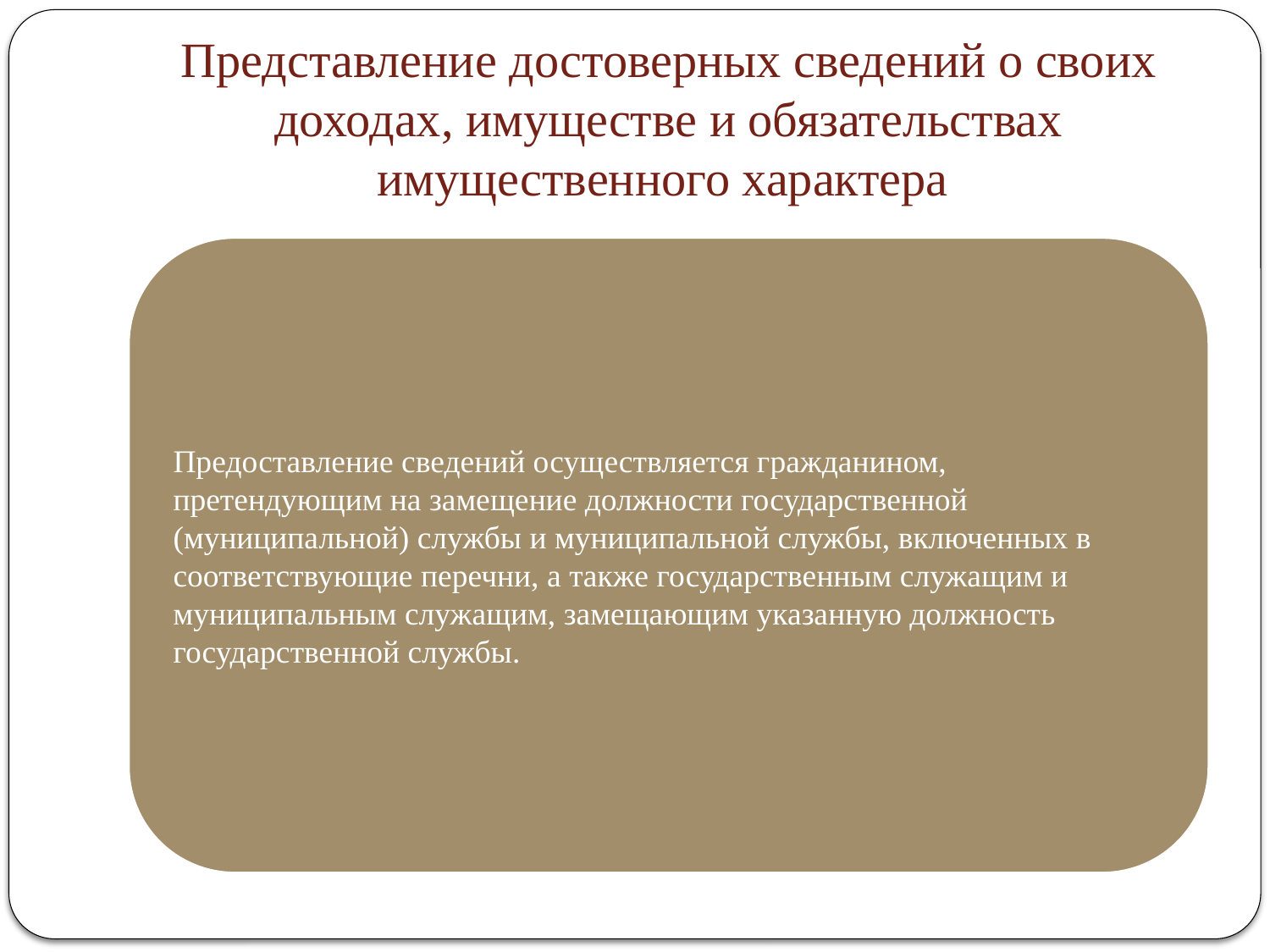

# Представление достоверных сведений о своих доходах, имуществе и обязательствах имущественного характера
Предоставление сведений осуществляется гражданином, претендующим на замещение должности государственной (муниципальной) службы и муниципальной службы, включенных в соответствующие перечни, а также государственным служащим и муниципальным служащим, замещающим указанную должность государственной службы.